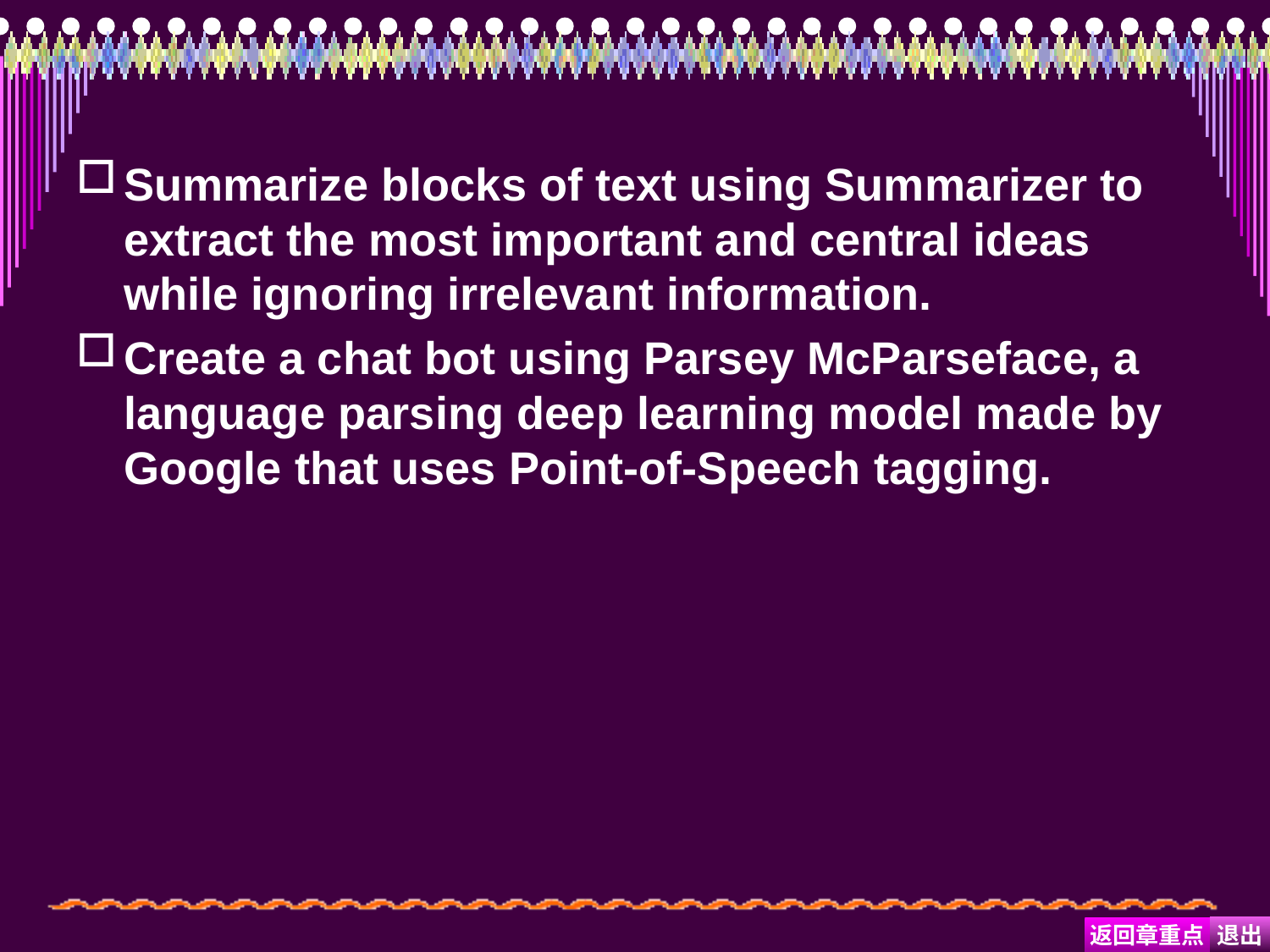

#
Summarize blocks of text using Summarizer to extract the most important and central ideas while ignoring irrelevant information.
Create a chat bot using Parsey McParseface, a language parsing deep learning model made by Google that uses Point-of-Speech tagging.